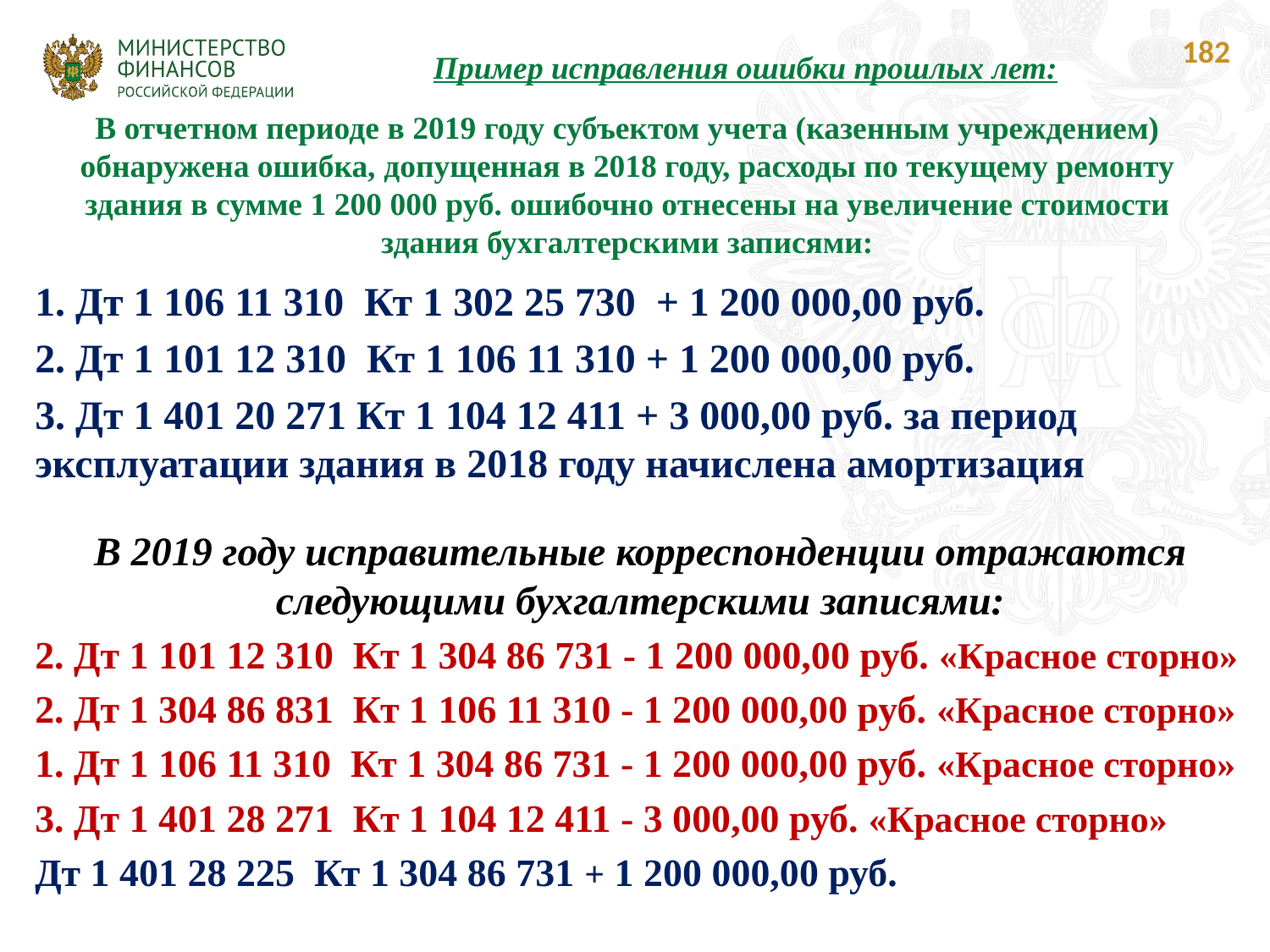

182
Пример исправления ошибки прошлых лет:
# В отчетном периоде в 2019 году субъектом учета (казенным учреждением) обнаружена ошибка, допущенная в 2018 году, расходы по текущему ремонту здания в сумме 1 200 000 руб. ошибочно отнесены на увеличение стоимости здания бухгалтерскими записями:
1. Дт 1 106 11 310  Кт 1 302 25 730  + 1 200 000,00 руб.
2. Дт 1 101 12 310  Кт 1 106 11 310 + 1 200 000,00 руб.
3. Дт 1 401 20 271 Кт 1 104 12 411 + 3 000,00 руб. за период эксплуатации здания в 2018 году начислена амортизация

В 2019 году исправительные корреспонденции отражаются следующими бухгалтерскими записями:
2. Дт 1 101 12 310  Кт 1 304 86 731 - 1 200 000,00 руб. «Красное сторно»
2. Дт 1 304 86 831  Кт 1 106 11 310 - 1 200 000,00 руб. «Красное сторно»
1. Дт 1 106 11 310  Кт 1 304 86 731 - 1 200 000,00 руб. «Красное сторно»
3. Дт 1 401 28 271  Кт 1 104 12 411 - 3 000,00 руб. «Красное сторно»
Дт 1 401 28 225  Кт 1 304 86 731 + 1 200 000,00 руб.